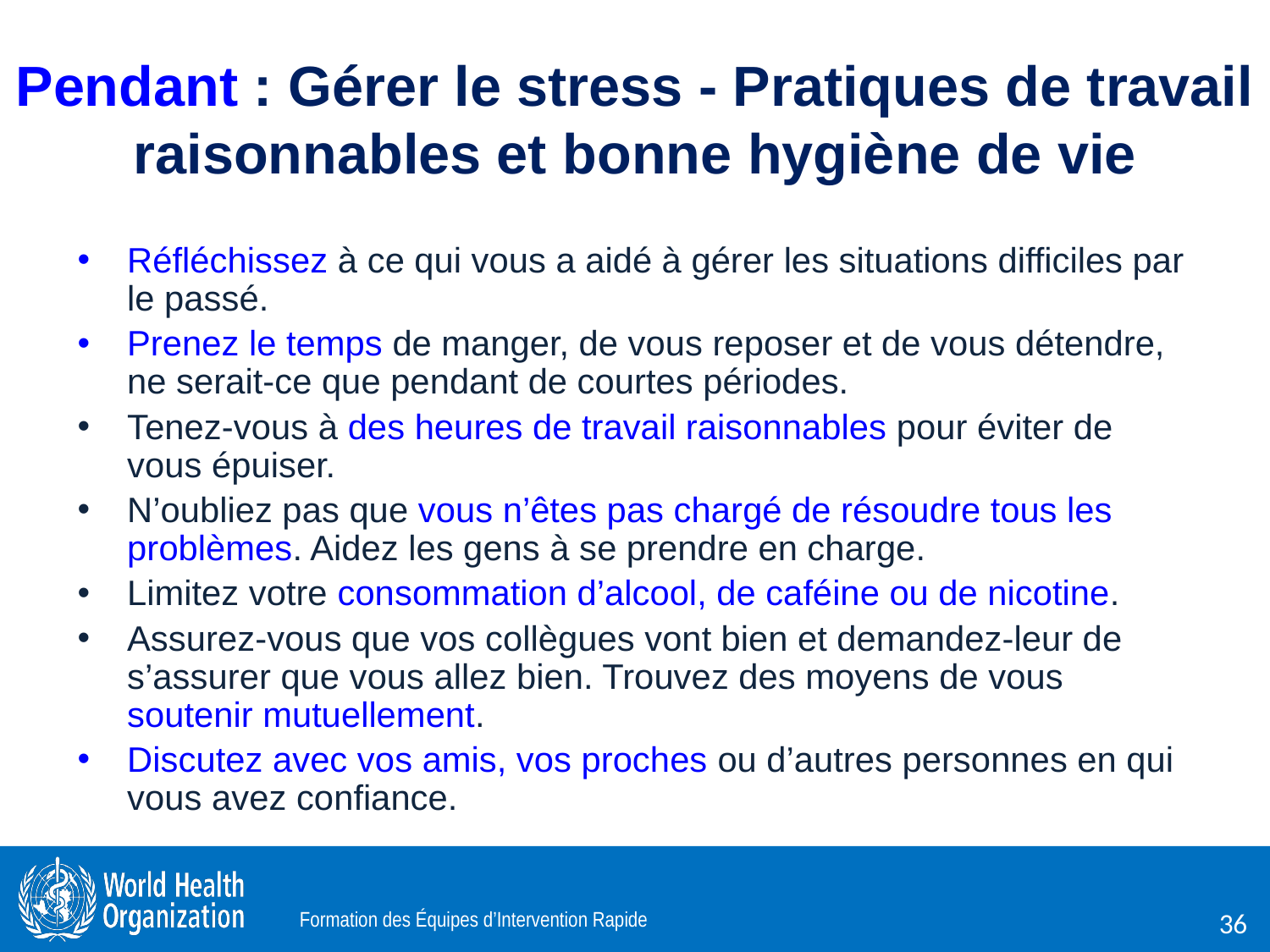

# Pendant : Gérer le stress - Pratiques de travail raisonnables et bonne hygiène de vie
Réfléchissez à ce qui vous a aidé à gérer les situations difficiles par le passé.
Prenez le temps de manger, de vous reposer et de vous détendre, ne serait-ce que pendant de courtes périodes.
Tenez-vous à des heures de travail raisonnables pour éviter de vous épuiser.
N’oubliez pas que vous n’êtes pas chargé de résoudre tous les problèmes. Aidez les gens à se prendre en charge.
Limitez votre consommation d’alcool, de caféine ou de nicotine.
Assurez-vous que vos collègues vont bien et demandez-leur de s’assurer que vous allez bien. Trouvez des moyens de vous soutenir mutuellement.
Discutez avec vos amis, vos proches ou d’autres personnes en qui vous avez confiance.